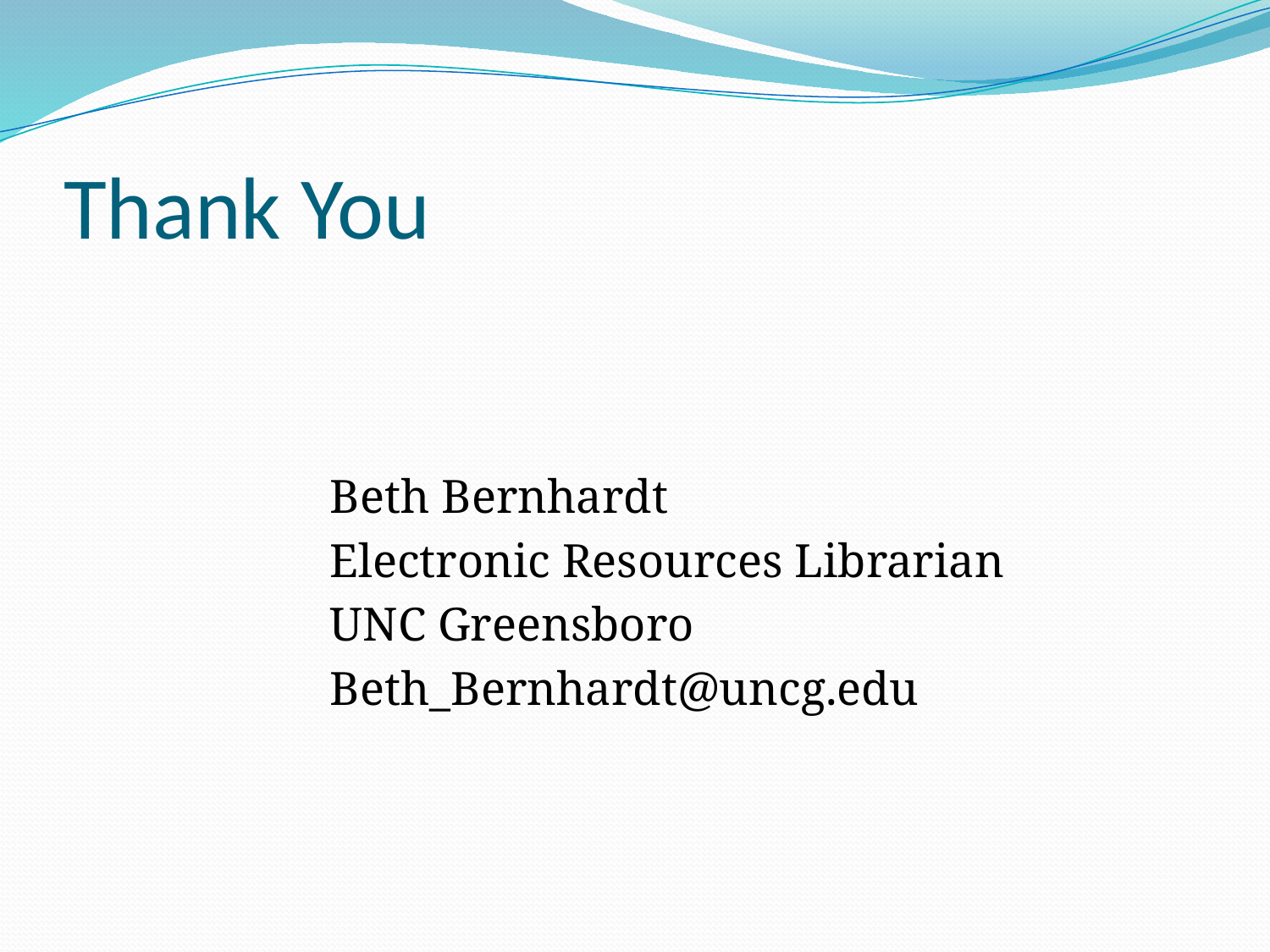

# Thank You

		Beth Bernhardt
		Electronic Resources Librarian
		UNC Greensboro
		Beth_Bernhardt@uncg.edu